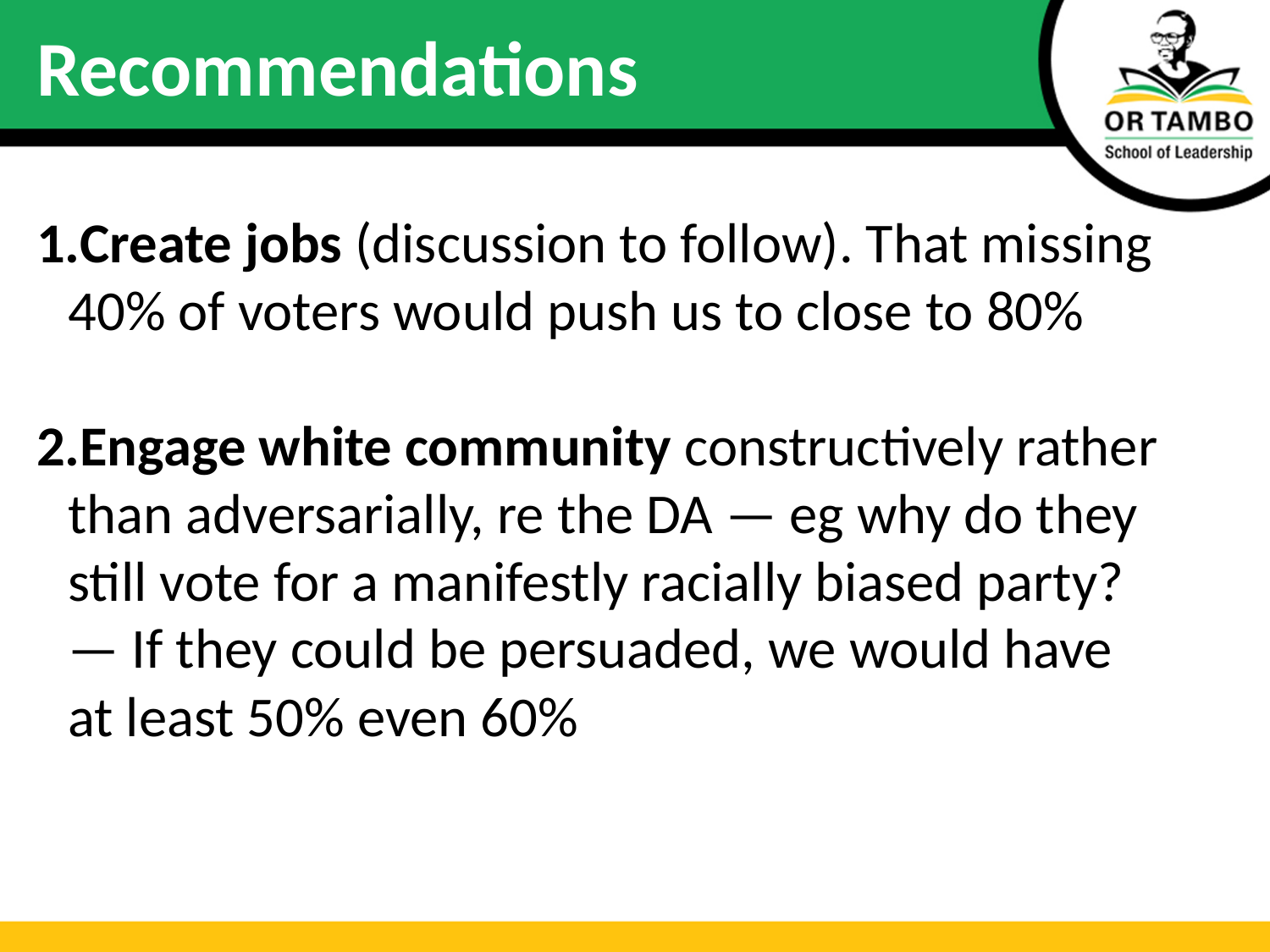

# Recommendations
Create jobs (discussion to follow). That missing 40% of voters would push us to close to 80%

Engage white community constructively rather than adversarially, re the DA — eg why do they still vote for a manifestly racially biased party? — If they could be persuaded, we would have at least 50% even 60%